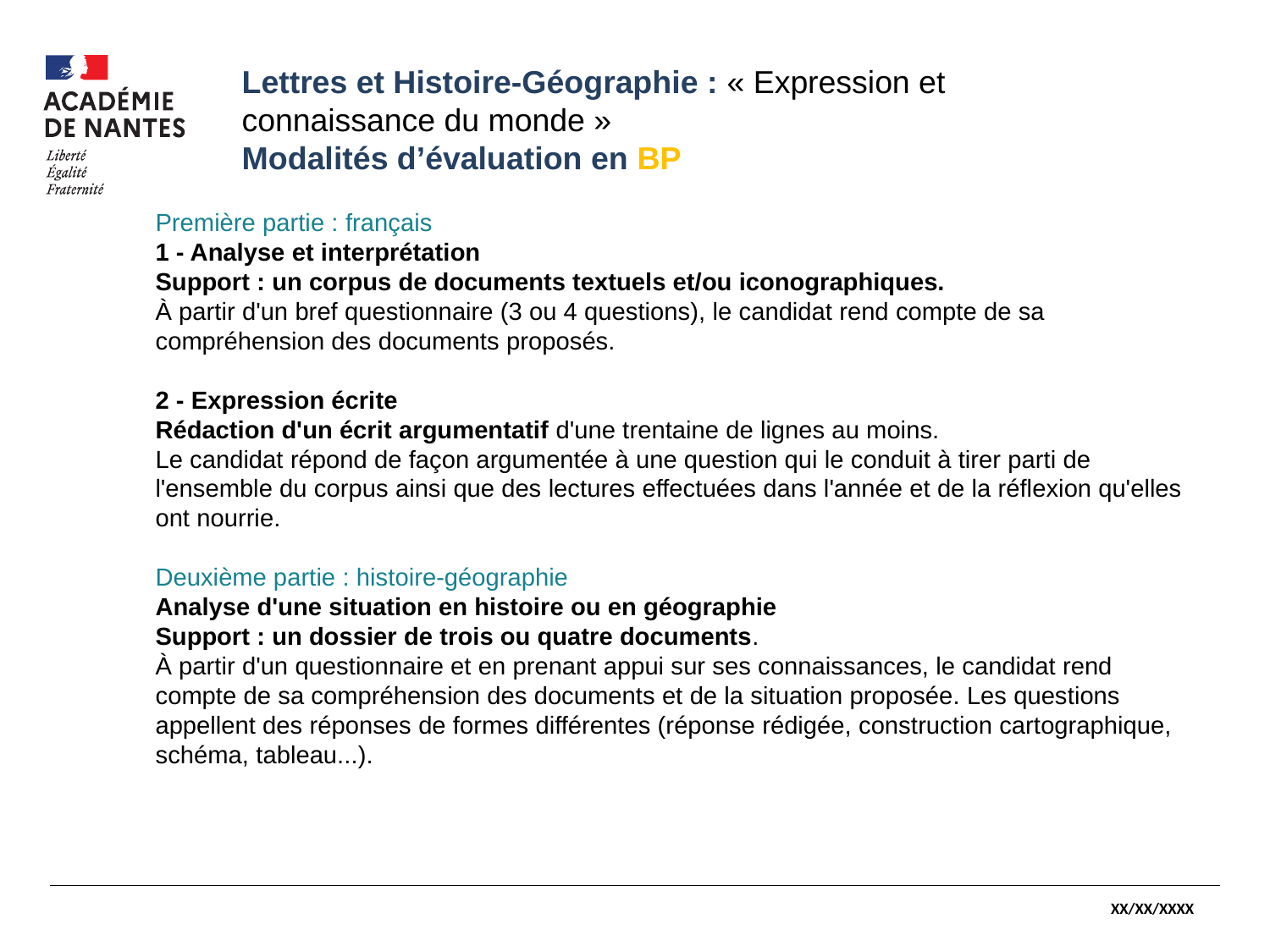

#
Lettres et Histoire-Géographie : « Expression et connaissance du monde »
Modalités d’évaluation en BP
Première partie : français
1 - Analyse et interprétation
Support : un corpus de documents textuels et/ou iconographiques.
À partir d'un bref questionnaire (3 ou 4 questions), le candidat rend compte de sa compréhension des documents proposés.

2 - Expression écrite
Rédaction d'un écrit argumentatif d'une trentaine de lignes au moins.
Le candidat répond de façon argumentée à une question qui le conduit à tirer parti de l'ensemble du corpus ainsi que des lectures effectuées dans l'année et de la réflexion qu'elles ont nourrie.

Deuxième partie : histoire-géographie
Analyse d'une situation en histoire ou en géographie
Support : un dossier de trois ou quatre documents.
À partir d'un questionnaire et en prenant appui sur ses connaissances, le candidat rend compte de sa compréhension des documents et de la situation proposée. Les questions appellent des réponses de formes différentes (réponse rédigée, construction cartographique, schéma, tableau...).
XX/XX/XXXX